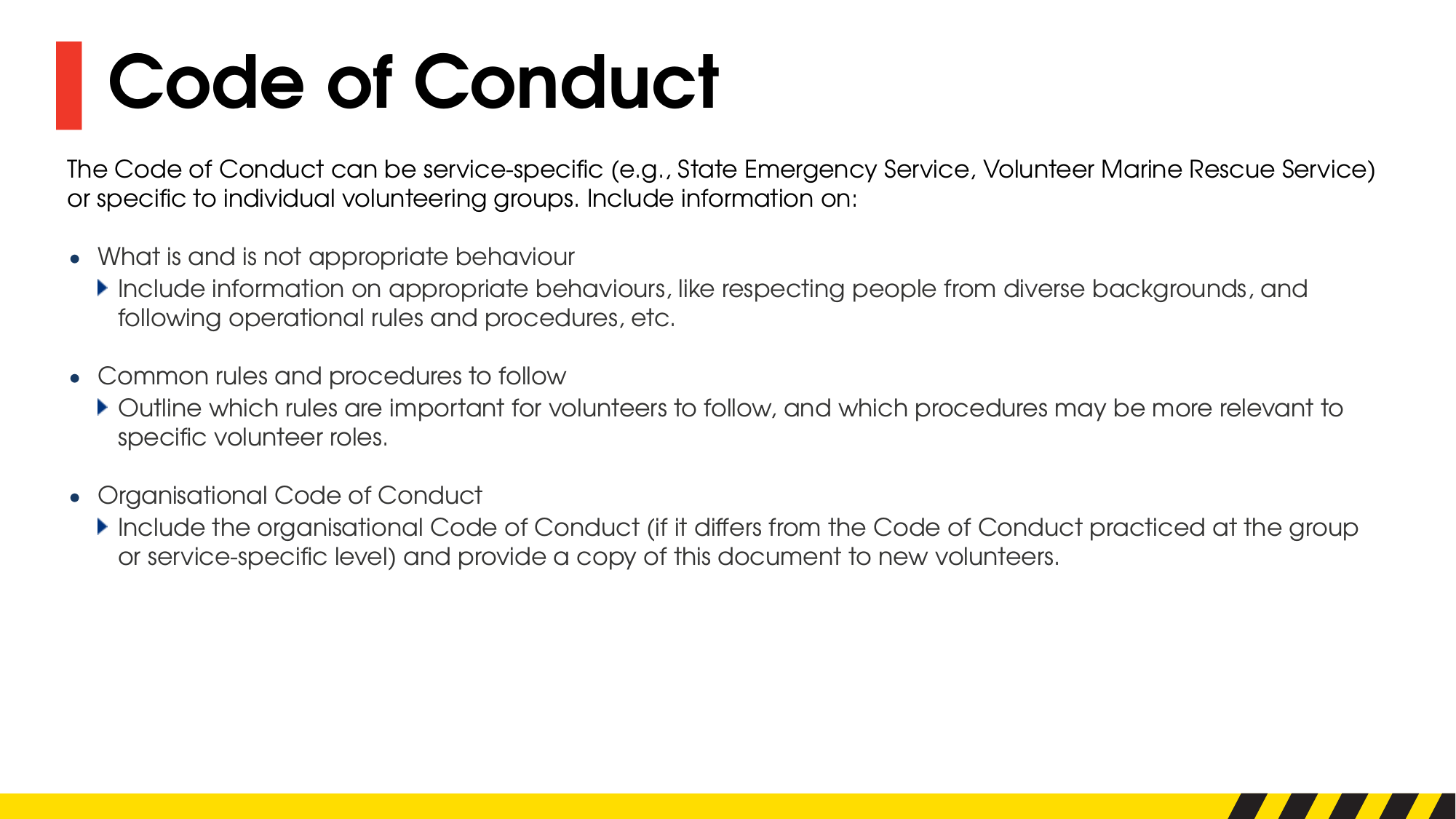

▌Code of Conduct
The Code of Conduct can be service-specific (e.g., State Emergency Service, Volunteer Marine Rescue Service) or specific to individual volunteering groups. Include information on:

•	What is and is not appropriate behaviour
Include information on appropriate behaviours, like respecting people from diverse backgrounds, and following operational rules and procedures, etc.

•	Common rules and procedures to follow
Outline which rules are important for volunteers to follow, and which procedures may be more relevant to specific volunteer roles.

•	Organisational Code of Conduct
Include the organisational Code of Conduct (if it differs from the Code of Conduct practiced at the group or service-specific level) and provide a copy of this document to new volunteers.